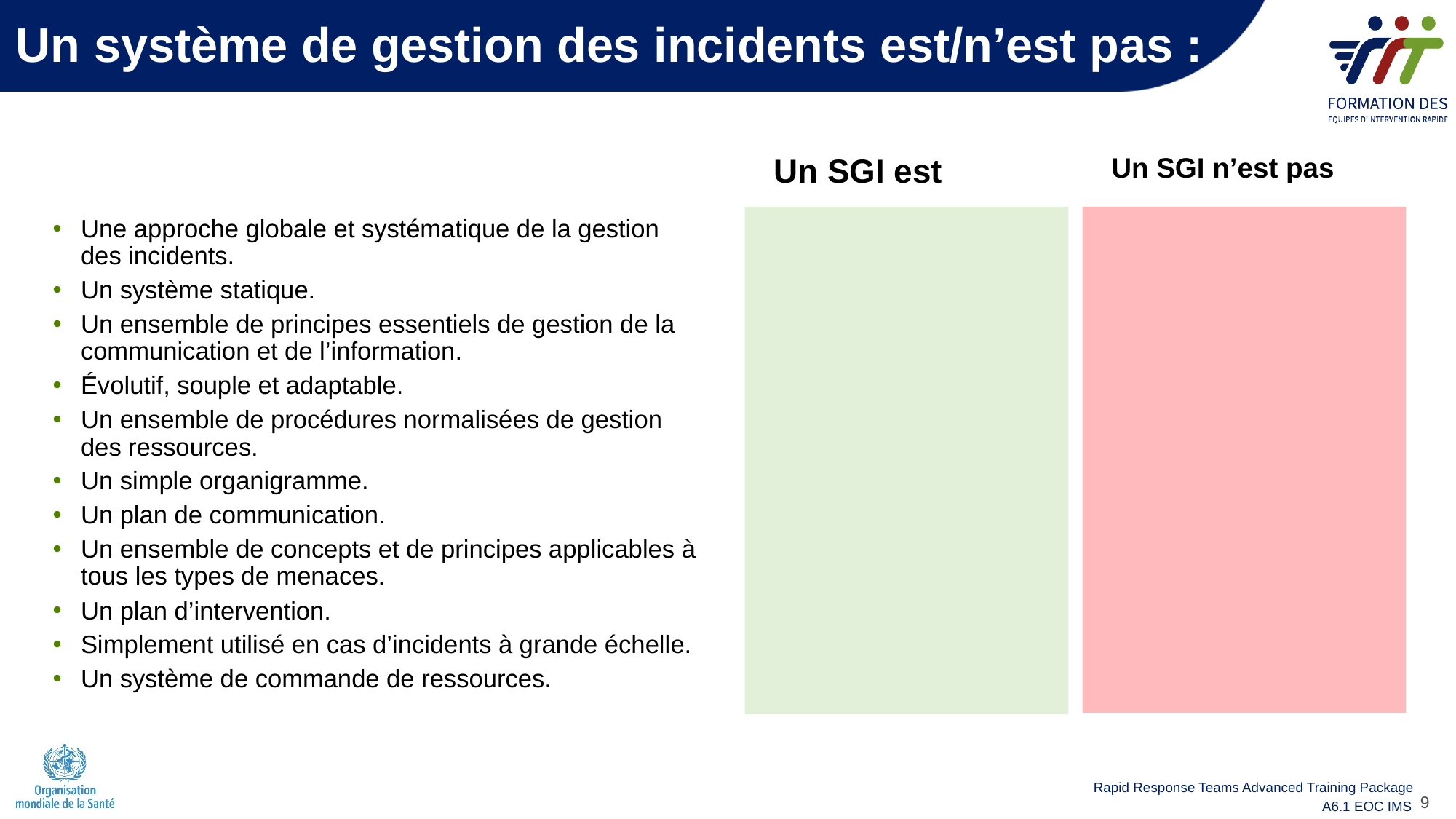

Un système de gestion des incidents est/n’est pas :
Un SGI n’est pas
Un SGI est

Une approche globale et systématique de la gestion des incidents.
Un système statique.
Un ensemble de principes essentiels de gestion de la communication et de l’information.
Évolutif, souple et adaptable.
Un ensemble de procédures normalisées de gestion des ressources.
Un simple organigramme.
Un plan de communication.
Un ensemble de concepts et de principes applicables à tous les types de menaces.
Un plan d’intervention.
Simplement utilisé en cas d’incidents à grande échelle.
Un système de commande de ressources.
9